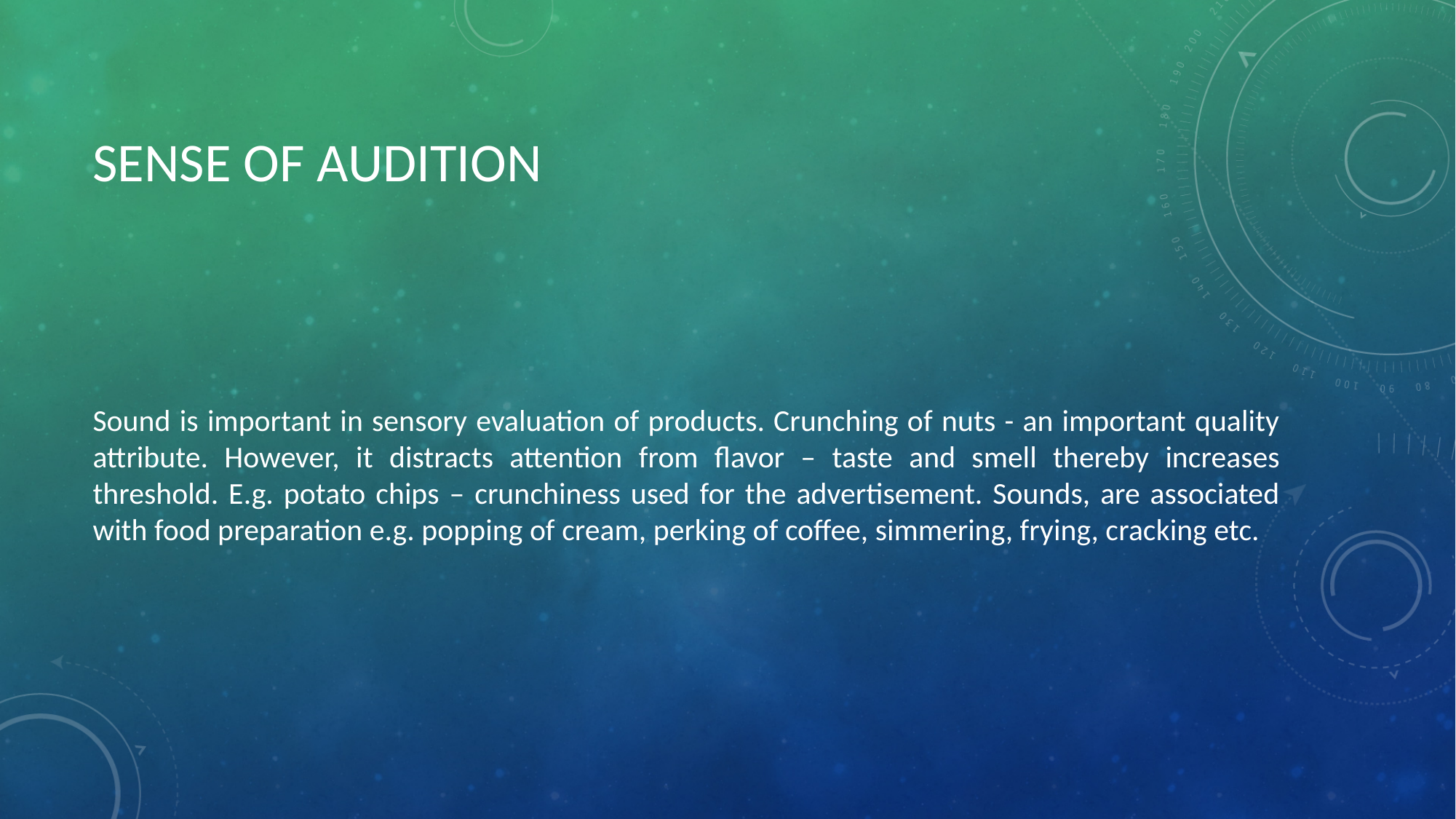

# SENSE OF AUDITION
Sound is important in sensory evaluation of products. Crunching of nuts - an important quality attribute. However, it distracts attention from flavor – taste and smell thereby increases threshold. E.g. potato chips – crunchiness used for the advertisement. Sounds, are associated with food preparation e.g. popping of cream, perking of coffee, simmering, frying, cracking etc.